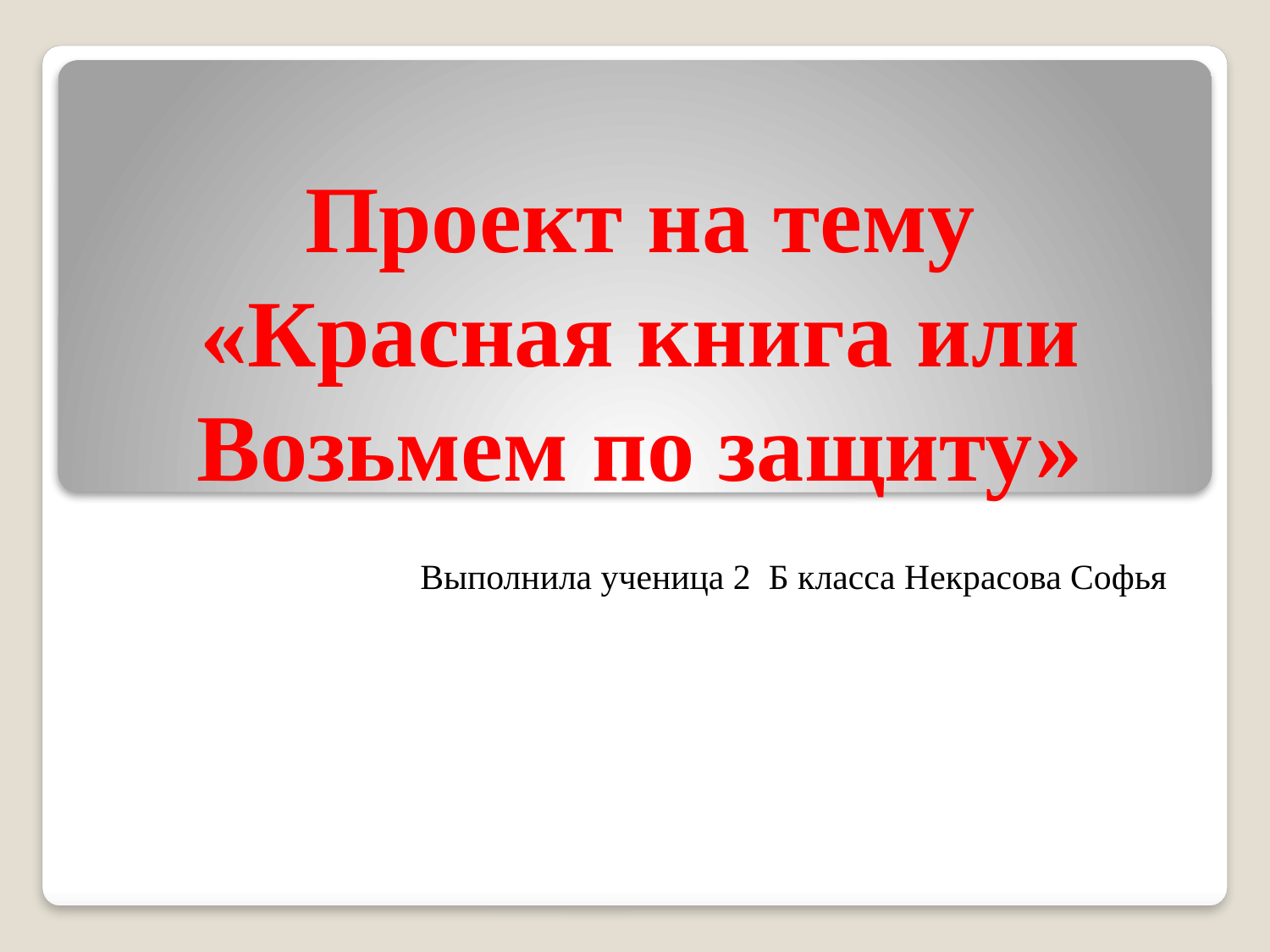

# Проект на тему «Красная книга или Возьмем по защиту»

Выполнила ученица 2  Б класса Некрасова Софья